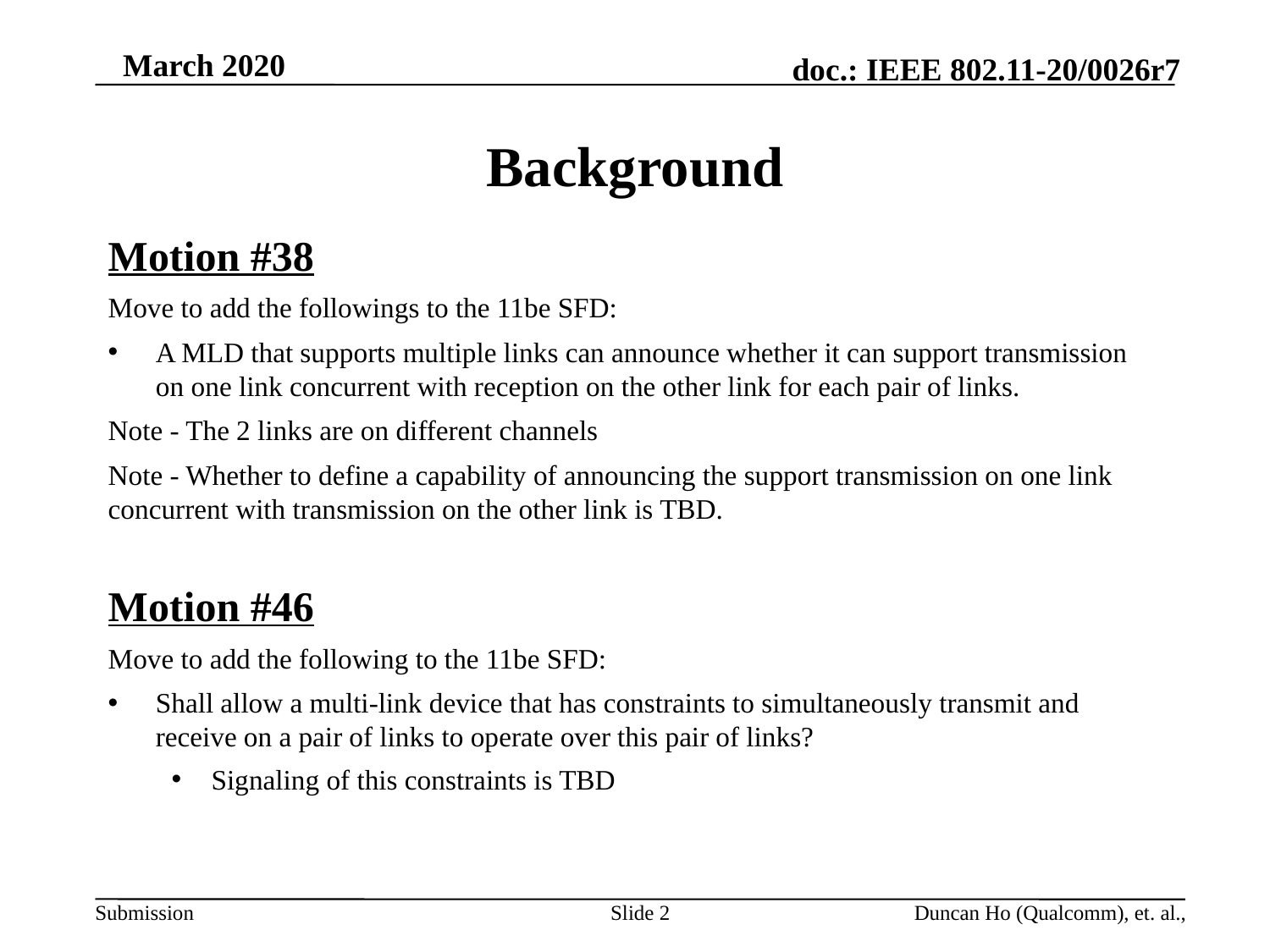

# Background
Motion #38
Move to add the followings to the 11be SFD:
A MLD that supports multiple links can announce whether it can support transmission on one link concurrent with reception on the other link for each pair of links.
Note - The 2 links are on different channels
Note - Whether to define a capability of announcing the support transmission on one link concurrent with transmission on the other link is TBD.

Motion #46
Move to add the following to the 11be SFD:
Shall allow a multi-link device that has constraints to simultaneously transmit and receive on a pair of links to operate over this pair of links?
Signaling of this constraints is TBD

Slide 2
Duncan Ho (Qualcomm), et. al.,